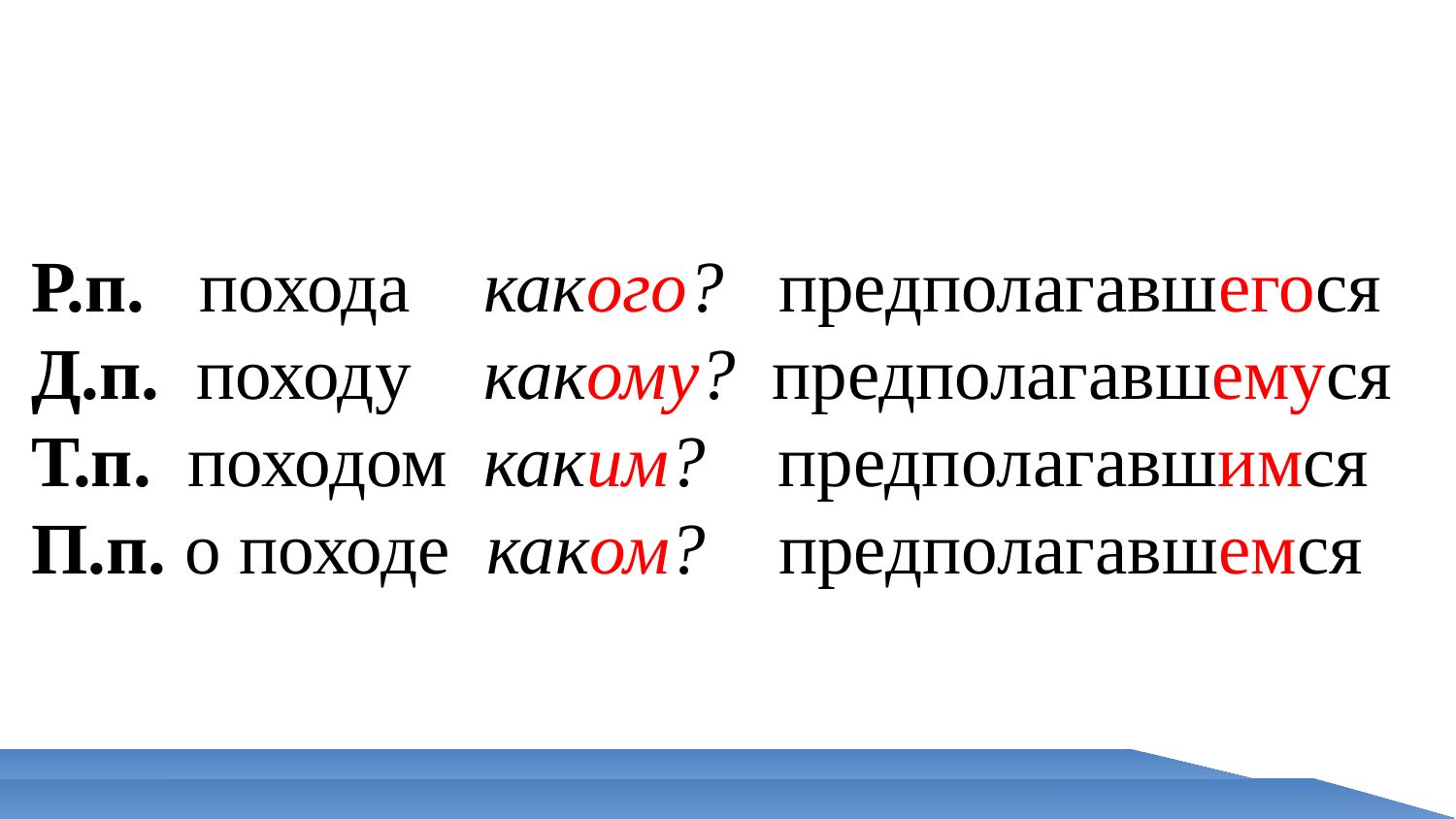

Р.п.   похода    какого?   предполагавшегося
Д.п.  походу    какому?  предполагавшемуся
Т.п.  походом  каким?    предполагавшимся
П.п. о походе  каком?    предполагавшемся